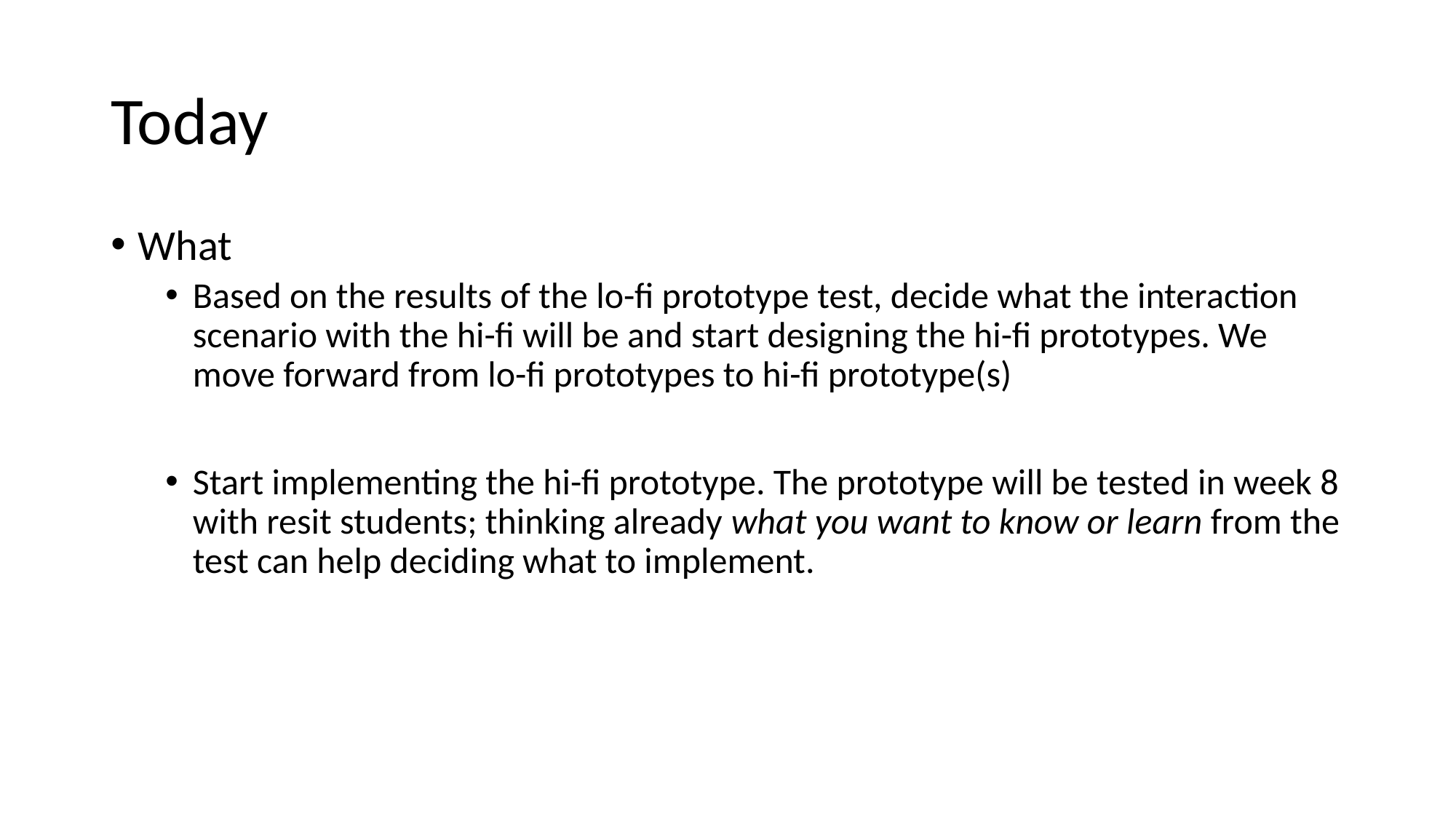

# Today
What
Based on the results of the lo-fi prototype test, decide what the interaction scenario with the hi-fi will be and start designing the hi-fi prototypes. We move forward from lo-fi prototypes to hi-fi prototype(s)

Start implementing the hi-fi prototype. The prototype will be tested in week 8 with resit students; thinking already what you want to know or learn from the test can help deciding what to implement.